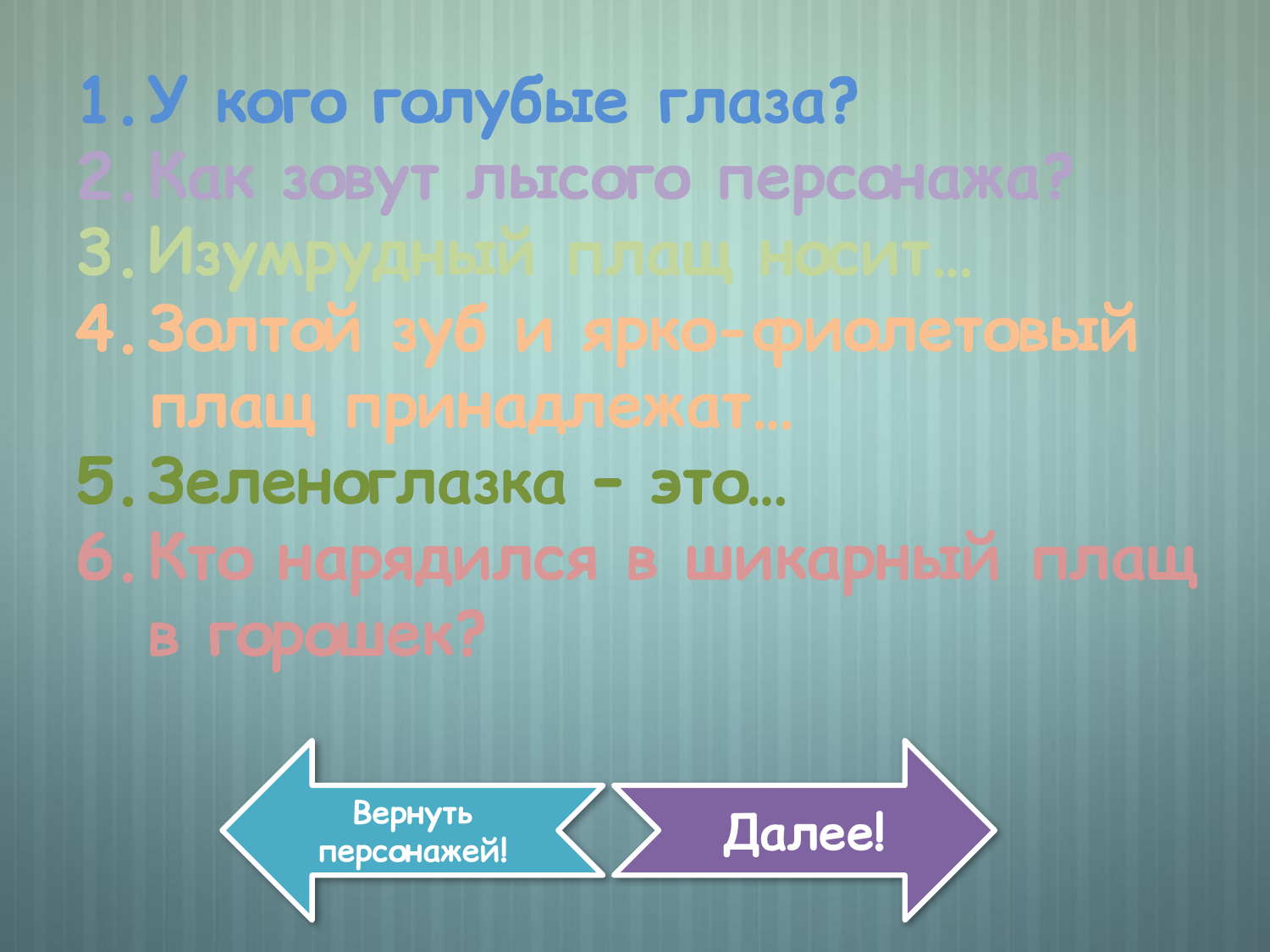

У кого голубые глаза?
Как зовут лысого персонажа?
Изумрудный плащ носит…
Золтой зуб и ярко-фиолетовый плащ принадлежат…
Зеленоглазка – это…
Кто нарядился в шикарный плащ в горошек?

Вернуть персонажей!
Далее!